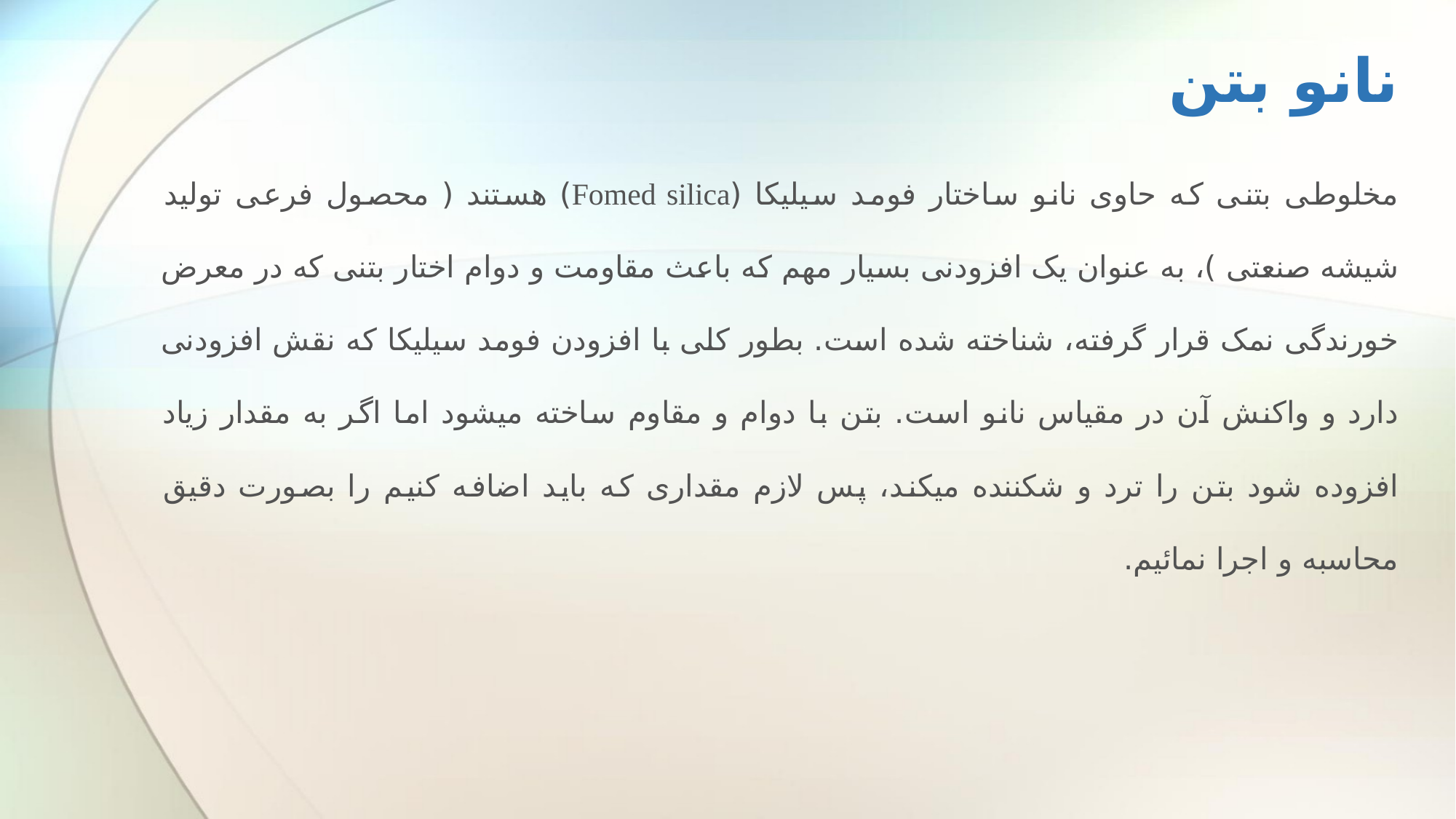

# نانو بتن
مخلوطی بتنی که حاوی نانو ساختار فومد سیلیکا (Fomed silica) هستند ( محصول فرعی تولید شیشه صنعتی )، به عنوان یک افزودنی بسیار مهم که باعث مقاومت و دوام اختار بتنی که در معرض خورندگی نمک قرار گرفته، شناخته شده است. بطور کلی با افزودن فومد سیلیکا که نقش افزودنی دارد و واکنش آن در مقیاس نانو است. بتن با دوام و مقاوم ساخته می­شود اما اگر به مقدار زیاد افزوده شود بتن را ترد و شکننده می­کند، پس لازم مقداری که باید اضافه کنیم را بصورت دقیق محاسبه و اجرا نمائیم.